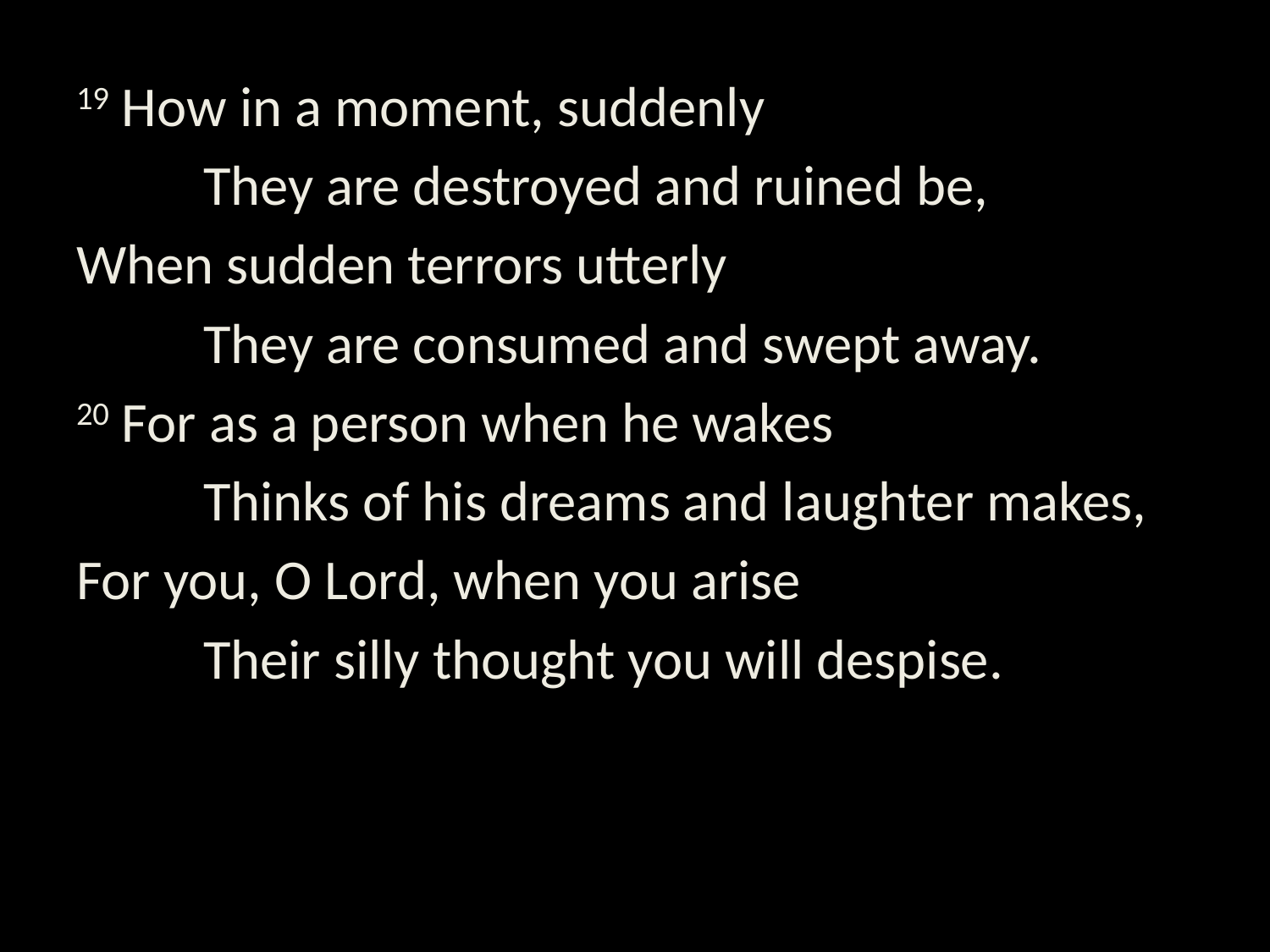

19 How in a moment, suddenly
	They are destroyed and ruined be,
When sudden terrors utterly
	They are consumed and swept away.
20 For as a person when he wakes
	Thinks of his dreams and laughter makes,
For you, O Lord, when you arise
	Their silly thought you will despise.